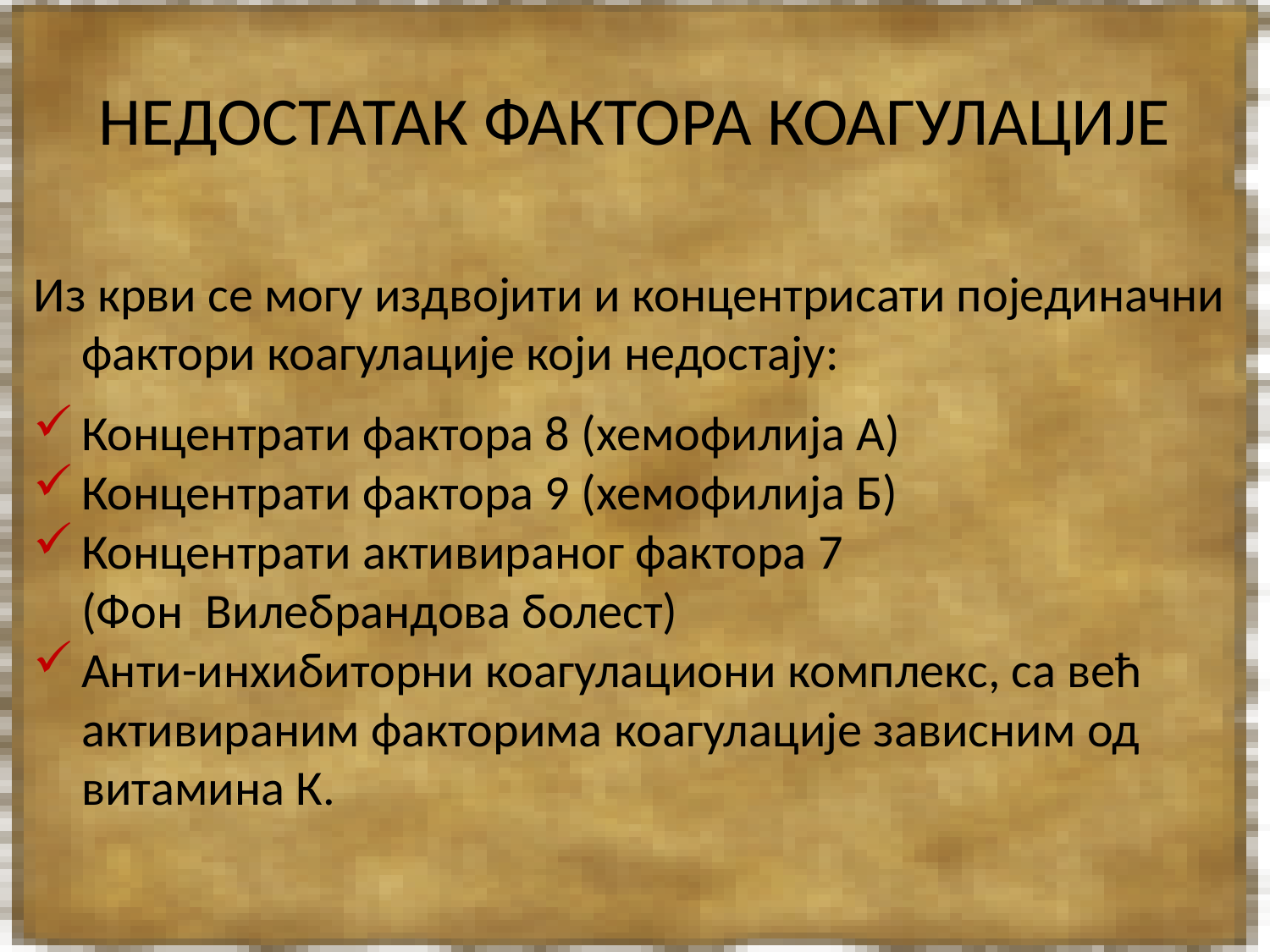

# НЕДОСТАТАК ФАКТОРА КОАГУЛАЦИЈЕ

Из крви се могу издвојити и концентрисати појединачни фактори коагулације који недостају:

Концентрати фактора 8 (хемофилија А)
Концентрати фактора 9 (хемофилија Б)
Концентрати активираног фактора 7                            (Фон  Вилебрандова болест)
Анти-инхибиторни коагулациони комплекс, са већ активираним факторима коагулације зависним од витамина К.